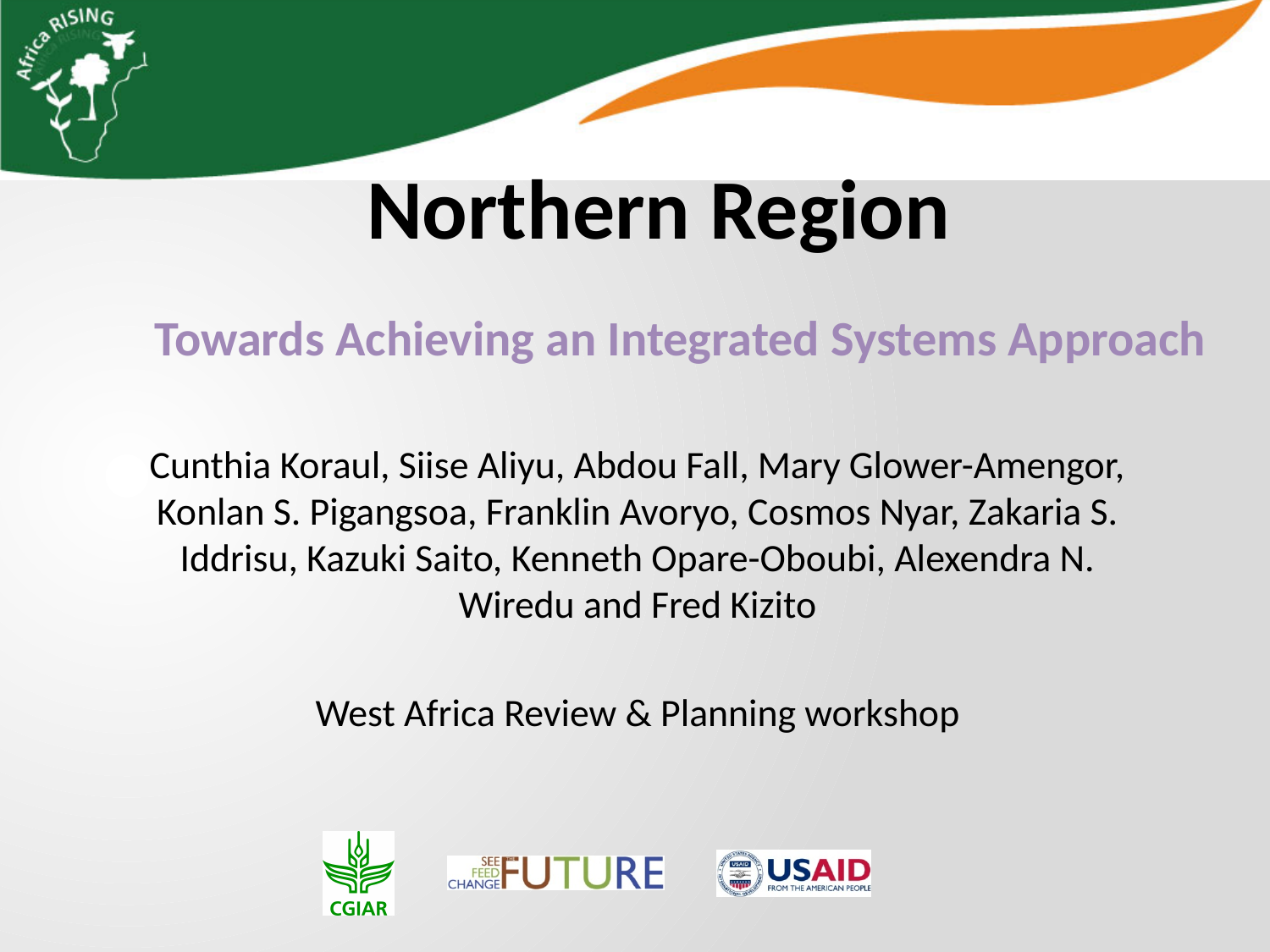

Northern Region
Towards Achieving an Integrated Systems Approach
Cunthia Koraul, Siise Aliyu, Abdou Fall, Mary Glower-Amengor, Konlan S. Pigangsoa, Franklin Avoryo, Cosmos Nyar, Zakaria S. Iddrisu, Kazuki Saito, Kenneth Opare-Oboubi, Alexendra N. Wiredu and Fred Kizito

West Africa Review & Planning workshop